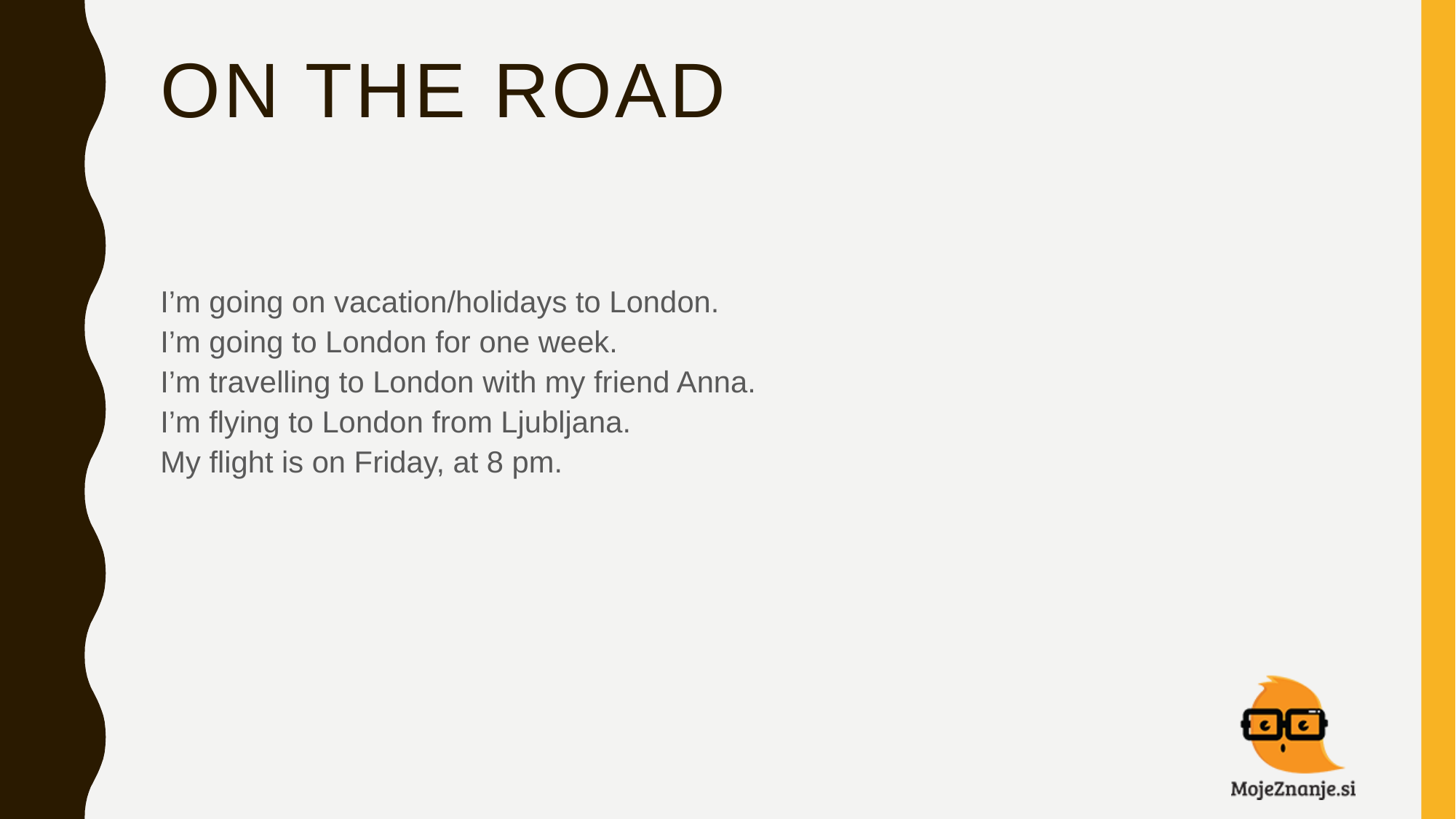

# ON THE ROAD
I’m going on vacation/holidays to London.
I’m going to London for one week.
I’m travelling to London with my friend Anna.
I’m flying to London from Ljubljana.
My flight is on Friday, at 8 pm.